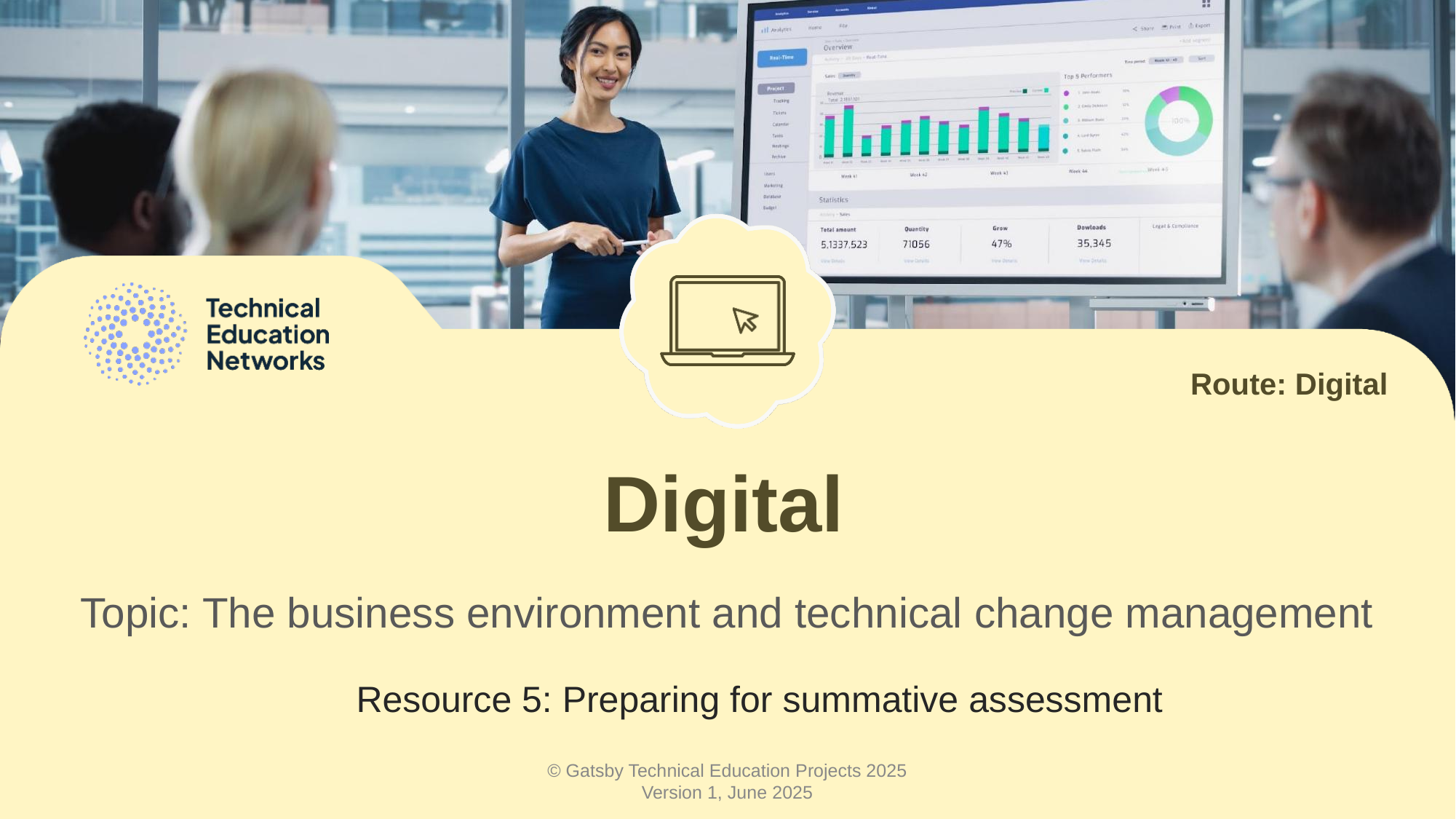

Route: Digital
# Digital
Topic: The business environment and technical change management
Resource 5: Preparing for summative assessment